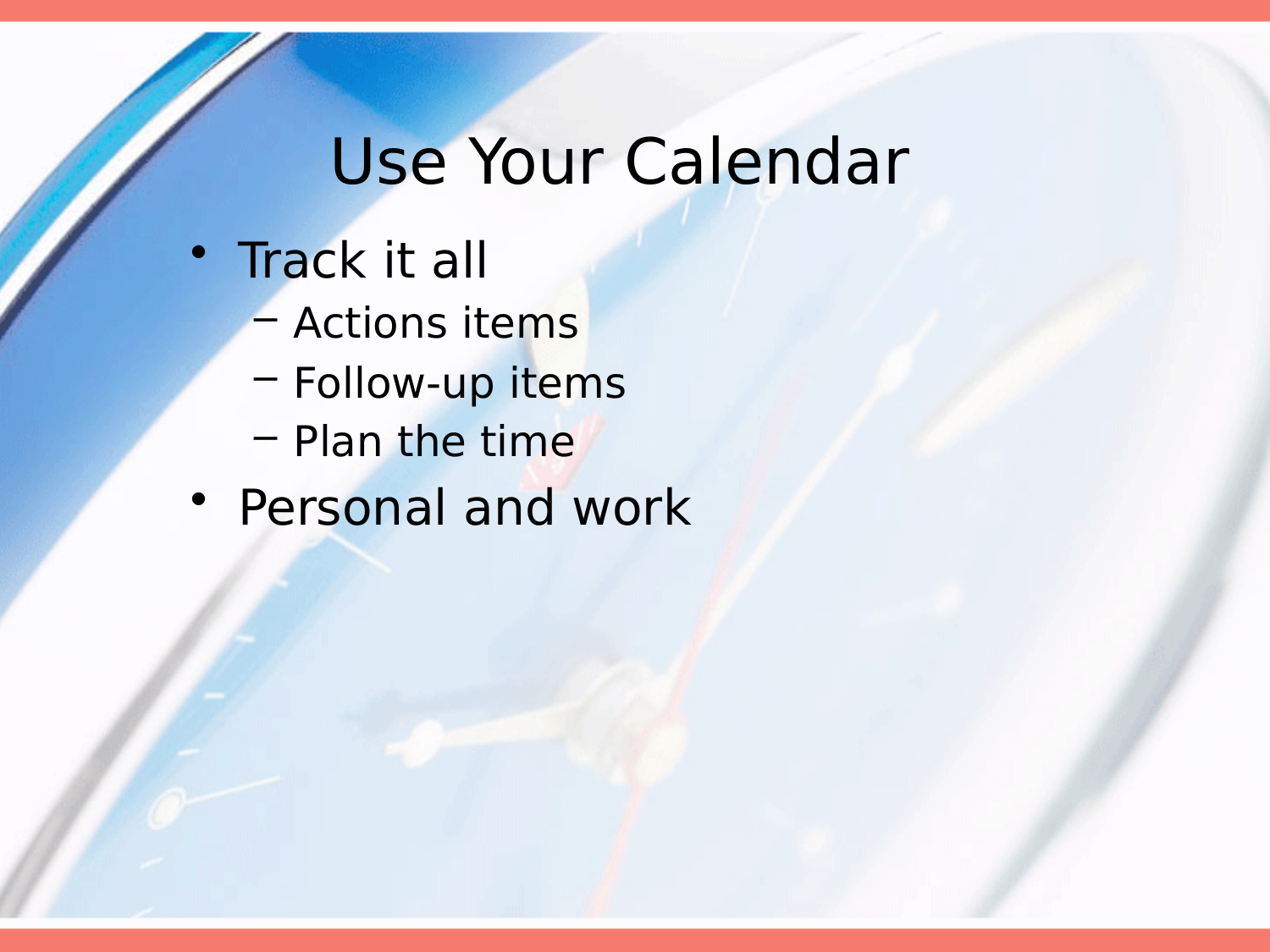

# Use Your Calendar
Track it all
Actions items
Follow-up items
Plan the time
Personal and work